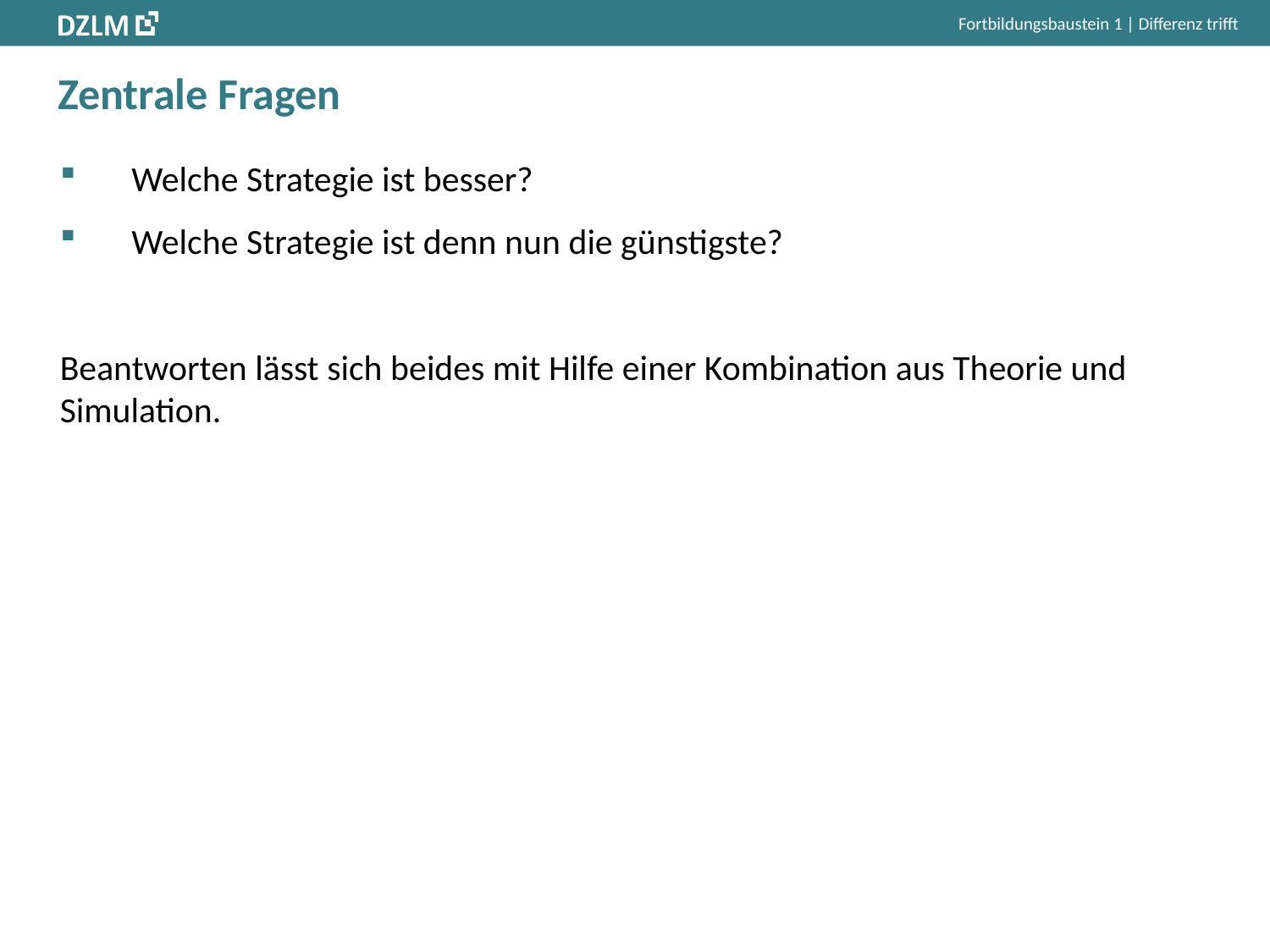

Fortbildungsbaustein 1 | Differenz trifft

# Zentrale Fragen
 Welche Strategie ist besser?
 Welche Strategie ist denn nun die günstigste?

Beantworten lässt sich beides mit Hilfe einer Kombination aus Theorie und Simulation.